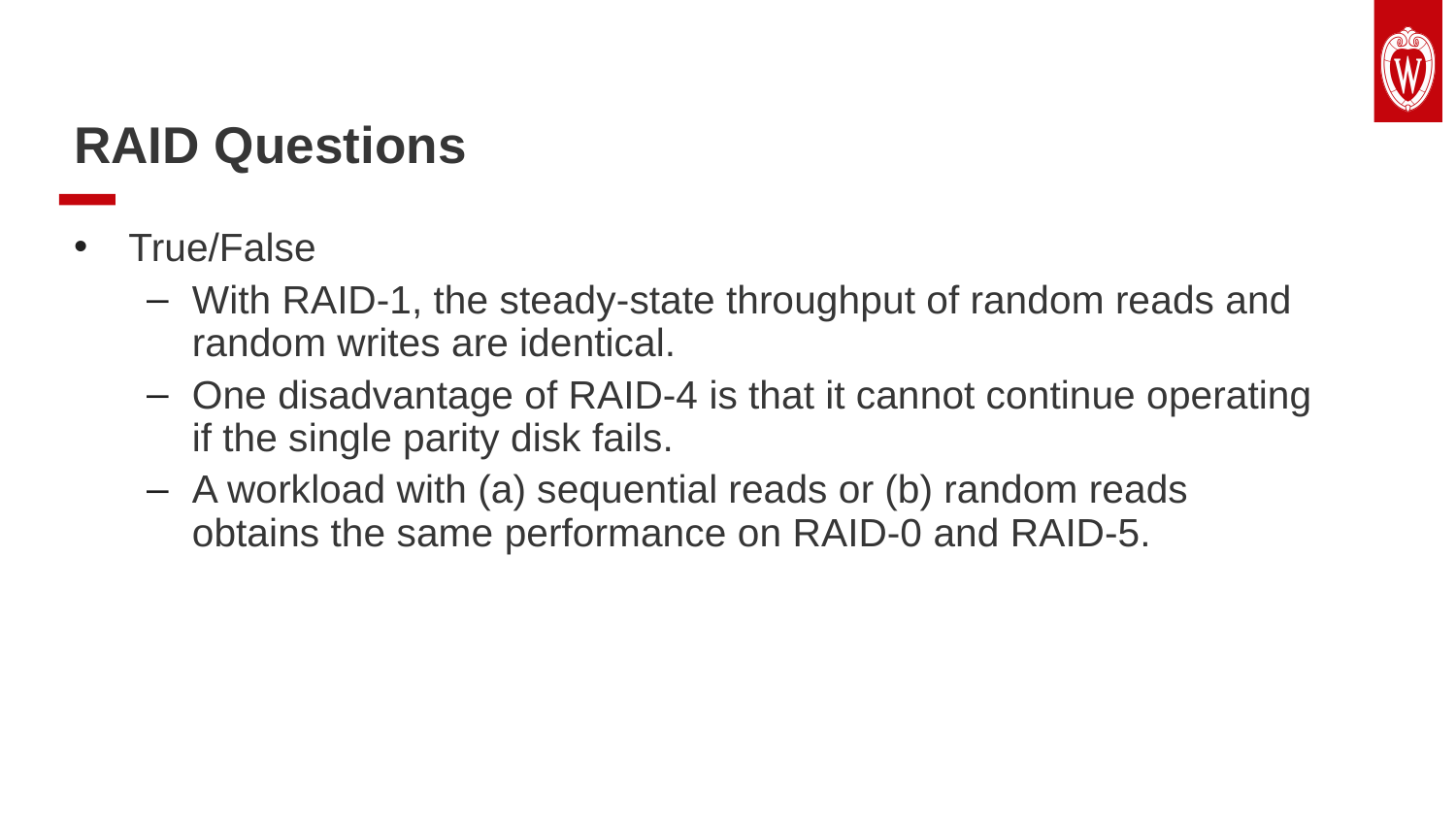

RAID Questions
True/False
With RAID-1, the steady-state throughput of random reads and random writes are identical.
One disadvantage of RAID-4 is that it cannot continue operating if the single parity disk fails.
A workload with (a) sequential reads or (b) random reads obtains the same performance on RAID-0 and RAID-5.